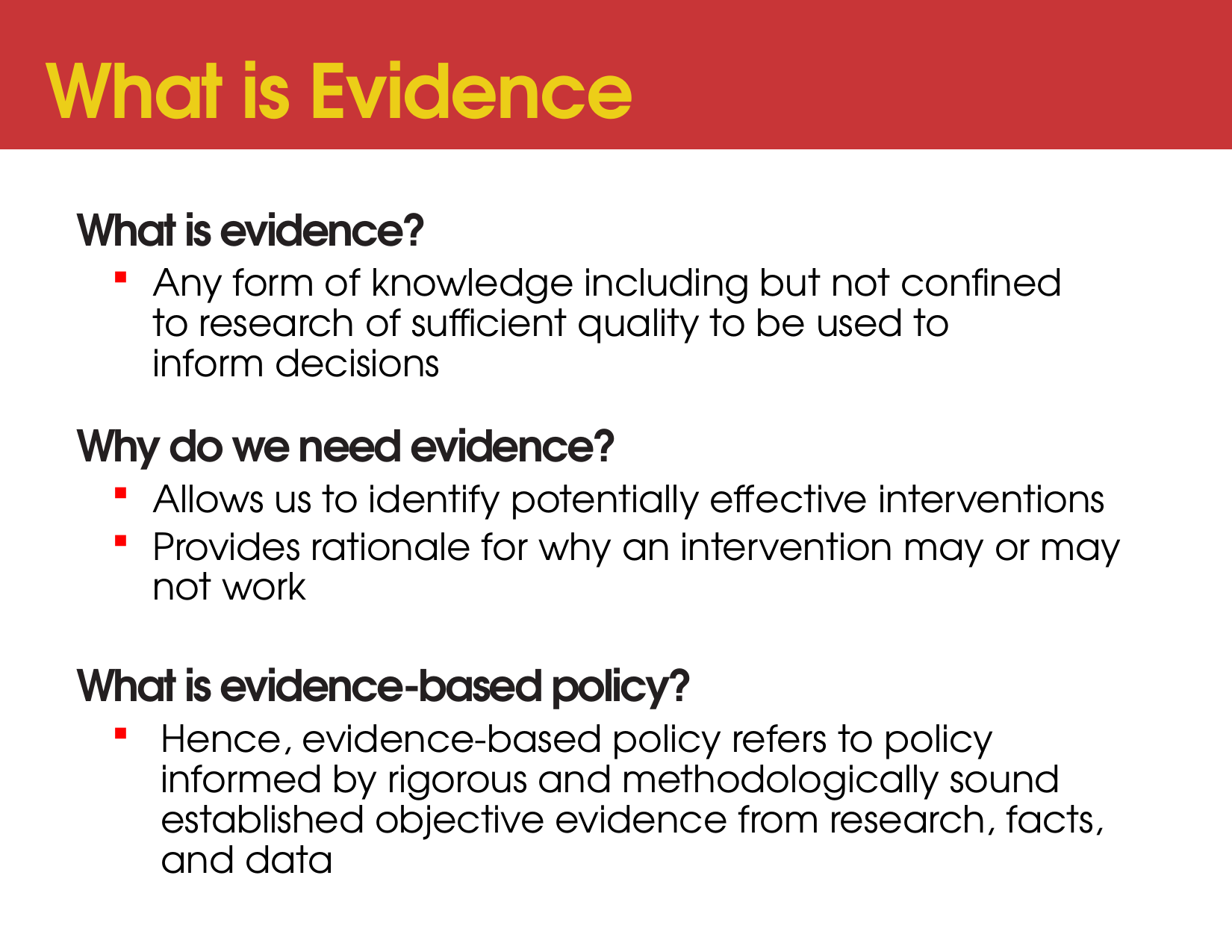

# What is Evidence
What is evidence?
Any form of knowledge including but not confined
to research of sufficient quality to be used to
inform decisions

Why do we need evidence?
Allows us to identify potentially effective interventions
Provides rationale for why an intervention may or may not work

What is evidence-based policy?
Hence, evidence-based policy refers to policy informed by rigorous and methodologically sound established objective evidence from research, facts,  and data